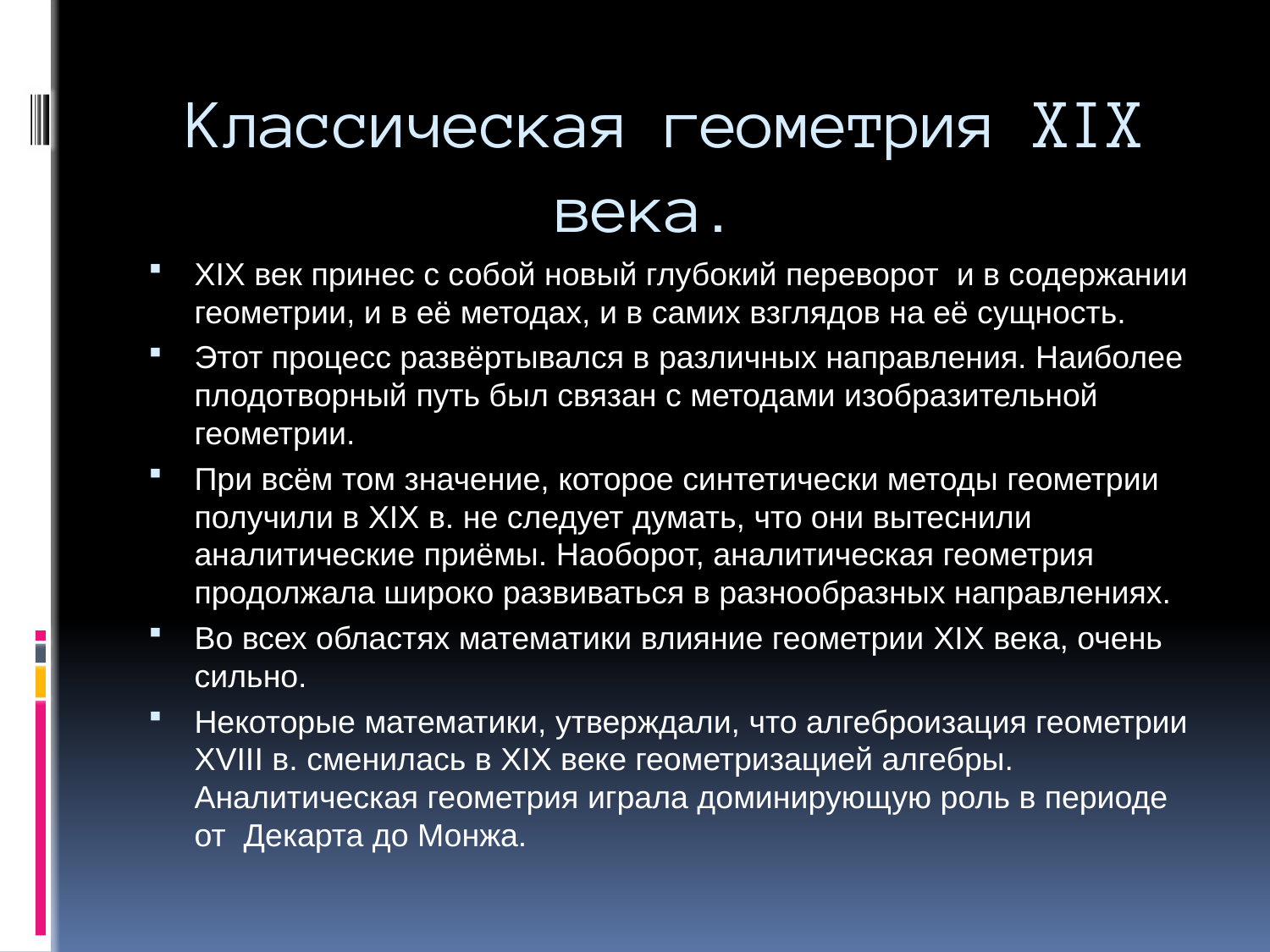

# Классическая геометрия XIX века.
XIX век принес с собой новый глубокий переворот  и в содержании геометрии, и в её методах, и в самих взглядов на её сущность.
Этот процесс развёртывался в различных направления. Наиболее плодотворный путь был связан с методами изобразительной геометрии.
При всём том значение, которое синтетически методы геометрии получили в XIX в. не следует думать, что они вытеснили аналитические приёмы. Наоборот, аналитическая геометрия продолжала широко развиваться в разнообразных направлениях.
Во всех областях математики влияние геометрии XIX века, очень сильно.
Некоторые математики, утверждали, что алгеброизация геометрии XVIII в. сменилась в XIX веке геометризацией алгебры. Аналитическая геометрия играла доминирующую роль в периоде от  Декарта до Монжа.